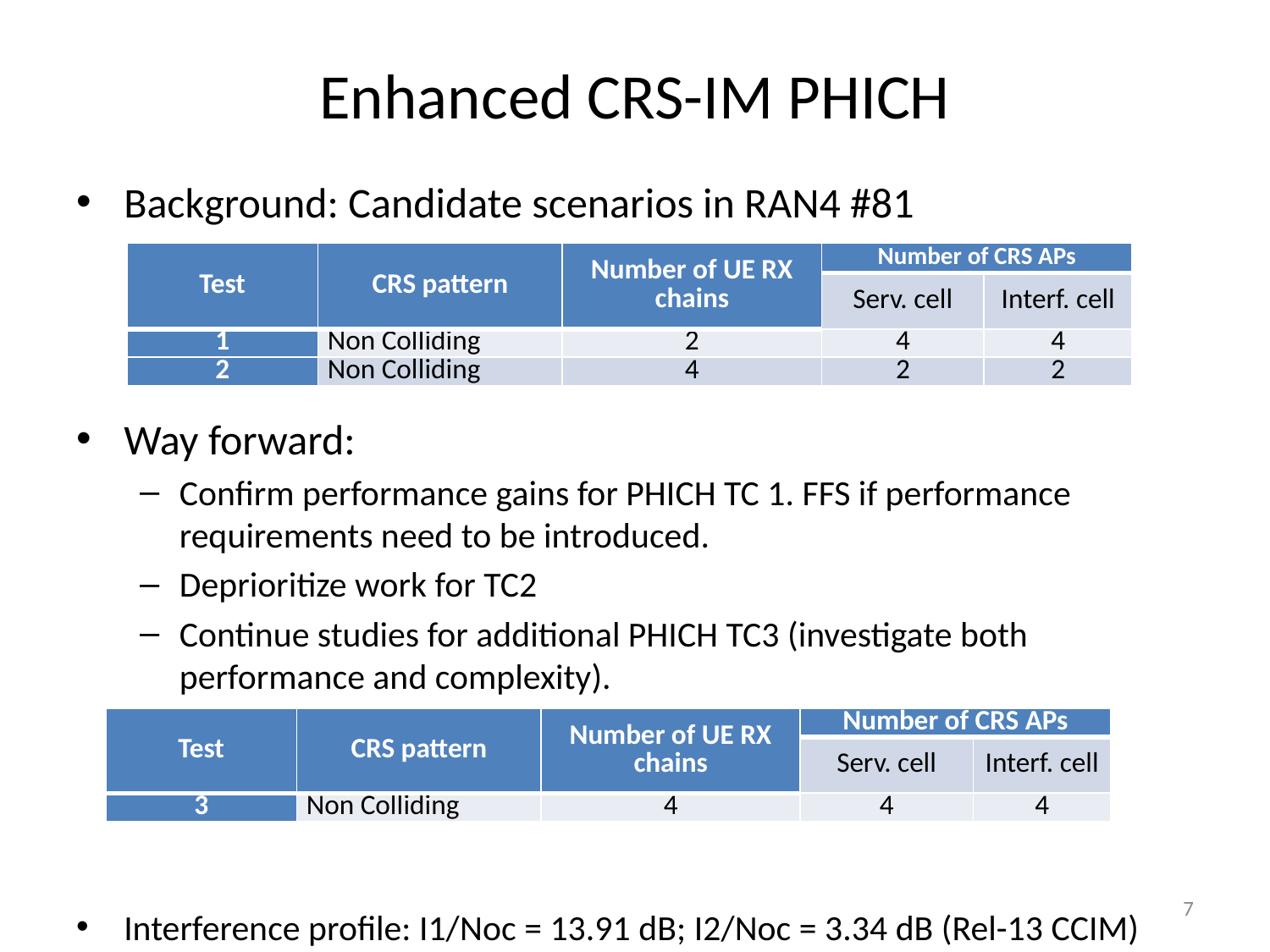

# Enhanced CRS-IM PHICH
Background: Candidate scenarios in RAN4 #81

Way forward:
Confirm performance gains for PHICH TC 1. FFS if performance requirements need to be introduced.
Deprioritize work for TC2
Continue studies for additional PHICH TC3 (investigate both performance and complexity).

Interference profile: I1/Noc = 13.91 dB; I2/Noc = 3.34 dB (Rel-13 CCIM)

| Test | CRS pattern | Number of UE RX chains | Number of CRS APs |  |
| --- | --- | --- | --- | --- |
|  |  |  | Serv. cell | Interf. cell |
| 1 | Non Colliding | 2 | 4 | 4 |
| 2 | Non Colliding | 4 | 2 | 2 |
| Test | CRS pattern | Number of UE RX chains | Number of CRS APs |  |
| --- | --- | --- | --- | --- |
|  |  |  | Serv. cell | Interf. cell |
| 3 | Non Colliding | 4 | 4 | 4 |
7